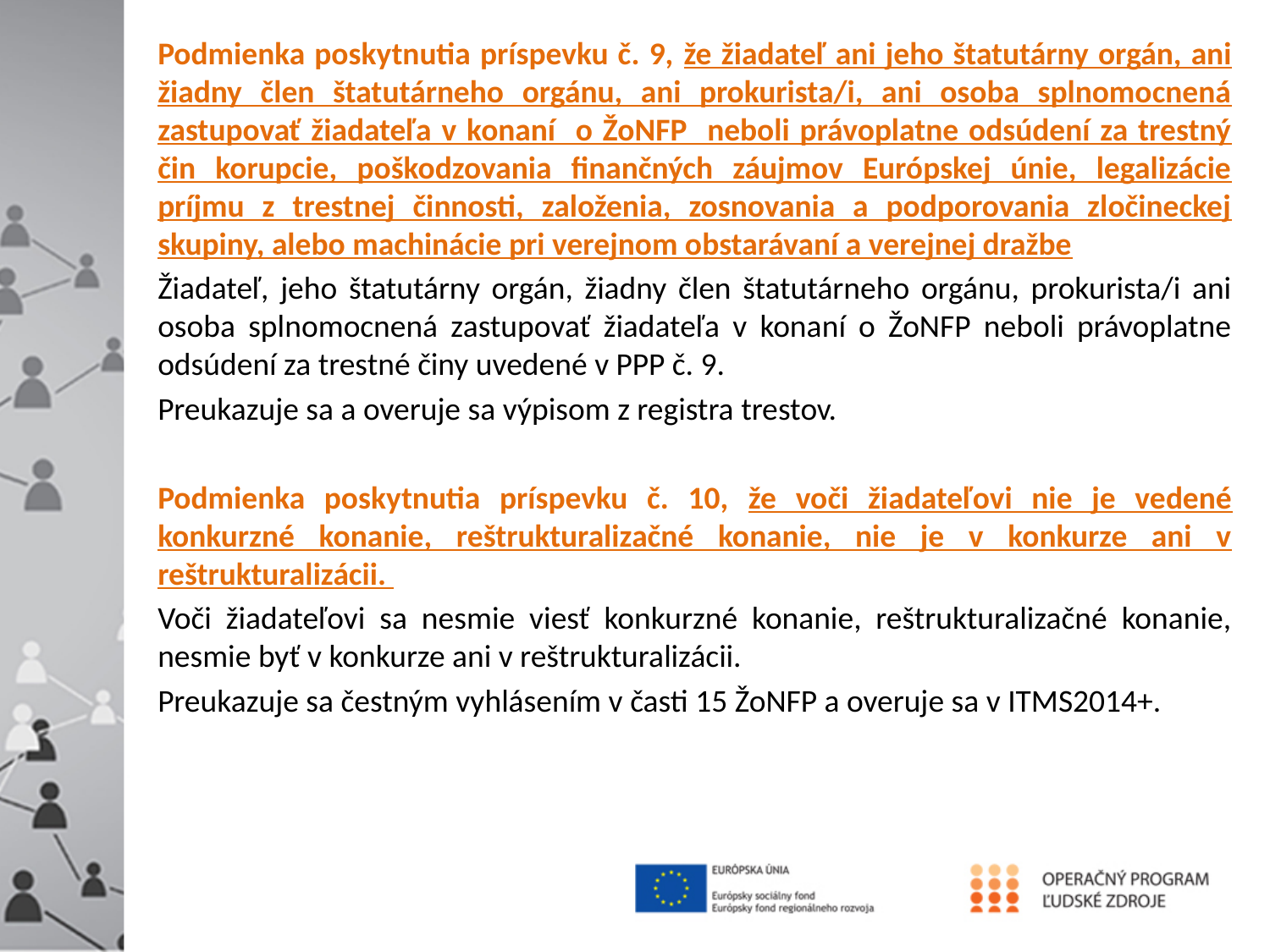

Podmienka poskytnutia príspevku č. 9, že žiadateľ ani jeho štatutárny orgán, ani žiadny člen štatutárneho orgánu, ani prokurista/i, ani osoba splnomocnená zastupovať žiadateľa v konaní  o ŽoNFP  neboli právoplatne odsúdení za trestný čin korupcie, poškodzovania finančných záujmov Európskej únie, legalizácie príjmu z trestnej činnosti, založenia, zosnovania a podporovania zločineckej skupiny, alebo machinácie pri verejnom obstarávaní a verejnej dražbe
Žiadateľ, jeho štatutárny orgán, žiadny člen štatutárneho orgánu, prokurista/i ani osoba splnomocnená zastupovať žiadateľa v konaní o ŽoNFP neboli právoplatne odsúdení za trestné činy uvedené v PPP č. 9.
Preukazuje sa a overuje sa výpisom z registra trestov.

Podmienka poskytnutia príspevku č. 10, že voči žiadateľovi nie je vedené konkurzné konanie, reštrukturalizačné konanie, nie je v konkurze ani v reštrukturalizácii.
Voči žiadateľovi sa nesmie viesť konkurzné konanie, reštrukturalizačné konanie, nesmie byť v konkurze ani v reštrukturalizácii.
Preukazuje sa čestným vyhlásením v časti 15 ŽoNFP a overuje sa v ITMS2014+.